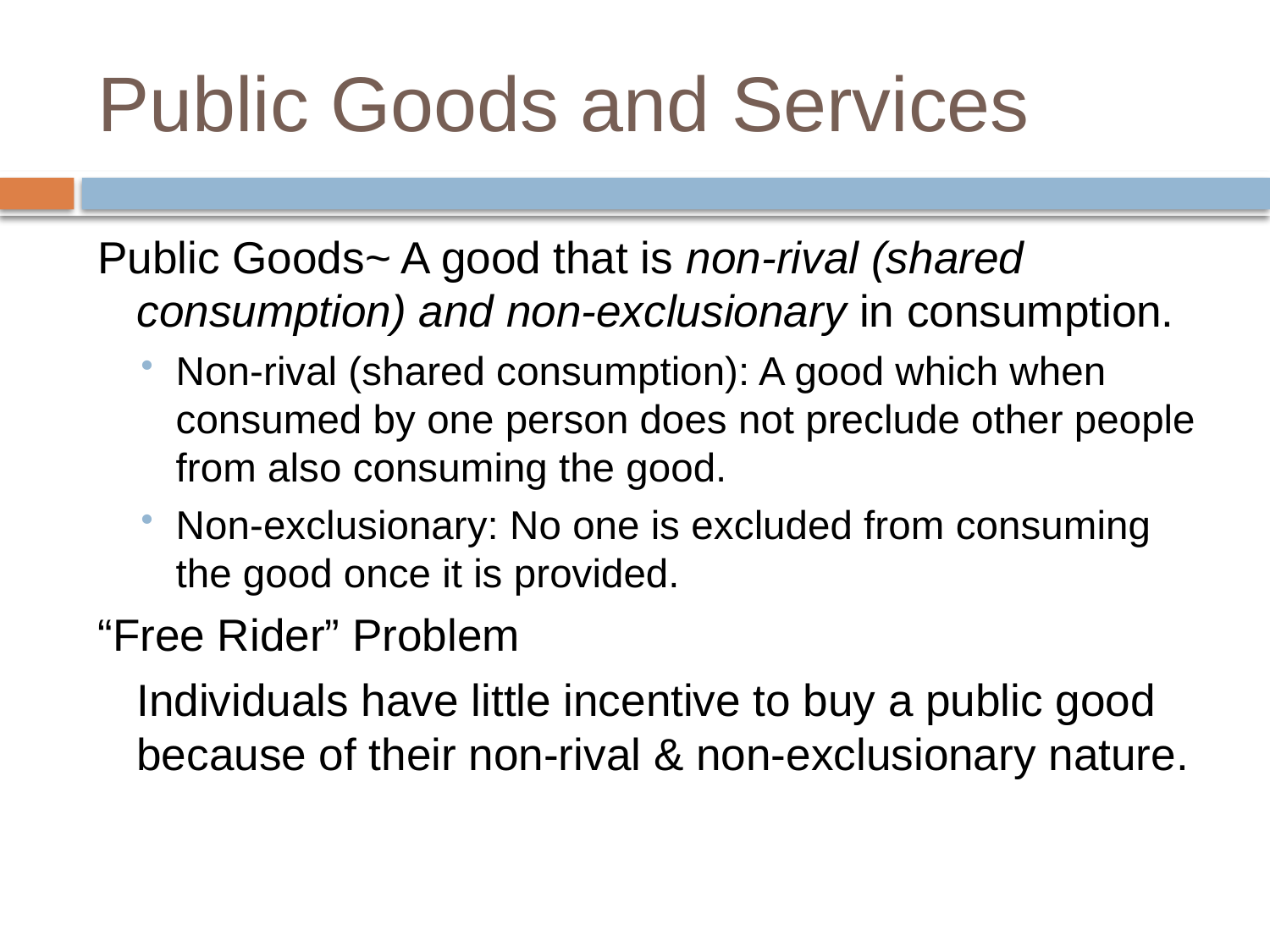

# Public Goods and Services
Public Goods~ A good that is non-rival (shared consumption) and non-exclusionary in consumption.
Non-rival (shared consumption): A good which when consumed by one person does not preclude other people from also consuming the good.
Non-exclusionary: No one is excluded from consuming the good once it is provided.
“Free Rider” Problem
	Individuals have little incentive to buy a public good because of their non-rival & non-exclusionary nature.